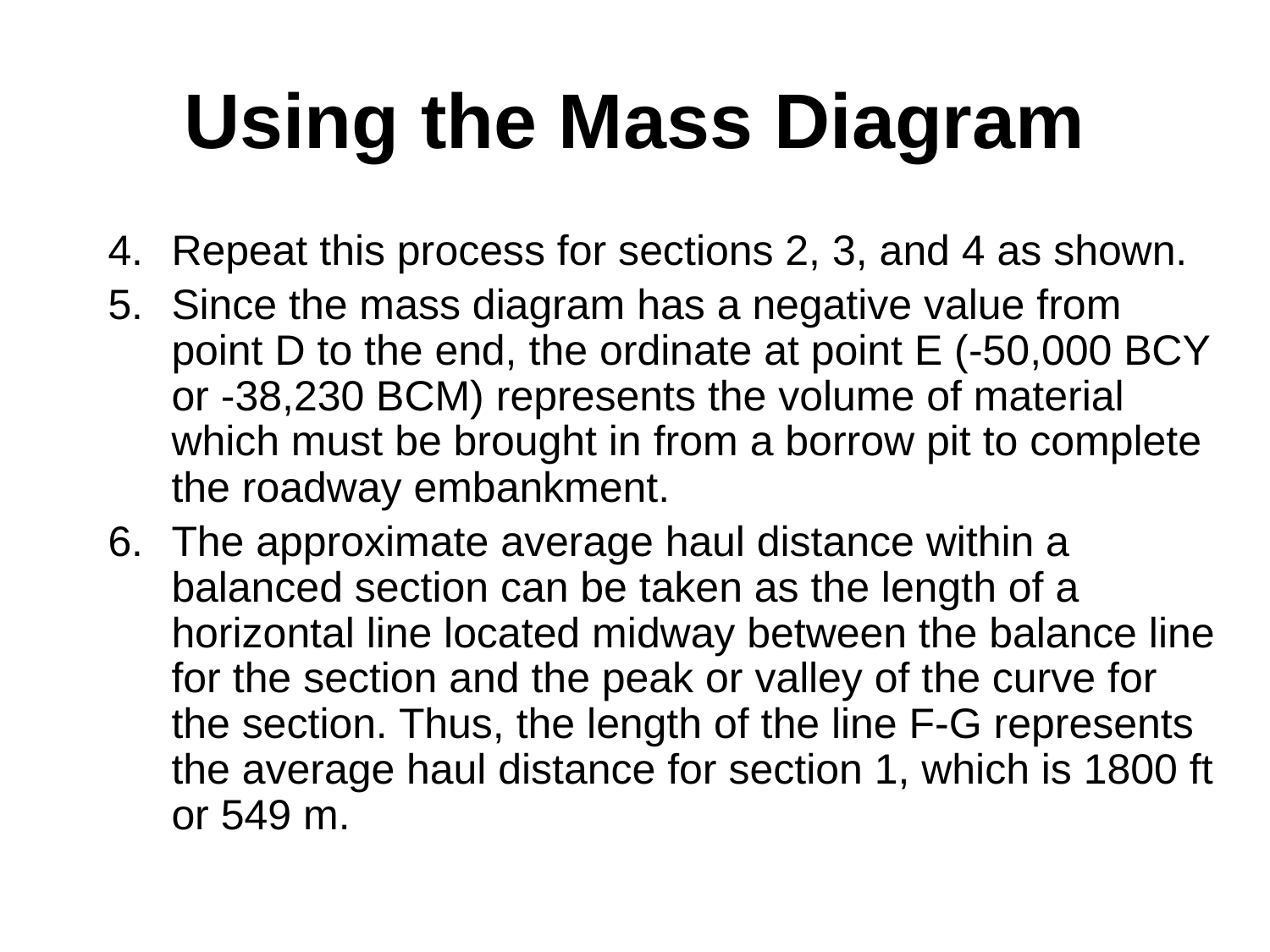

# Using the Mass Diagram
Repeat this process for sections 2, 3, and 4 as shown.
Since the mass diagram has a negative value from point D to the end, the ordinate at point E (-50,000 BCY or -38,230 BCM) represents the volume of material which must be brought in from a borrow pit to complete the roadway embankment.
The approximate average haul distance within a balanced section can be taken as the length of a horizontal line located midway between the balance line for the section and the peak or valley of the curve for the section. Thus, the length of the line F-G represents the average haul distance for section 1, which is 1800 ft or 549 m.